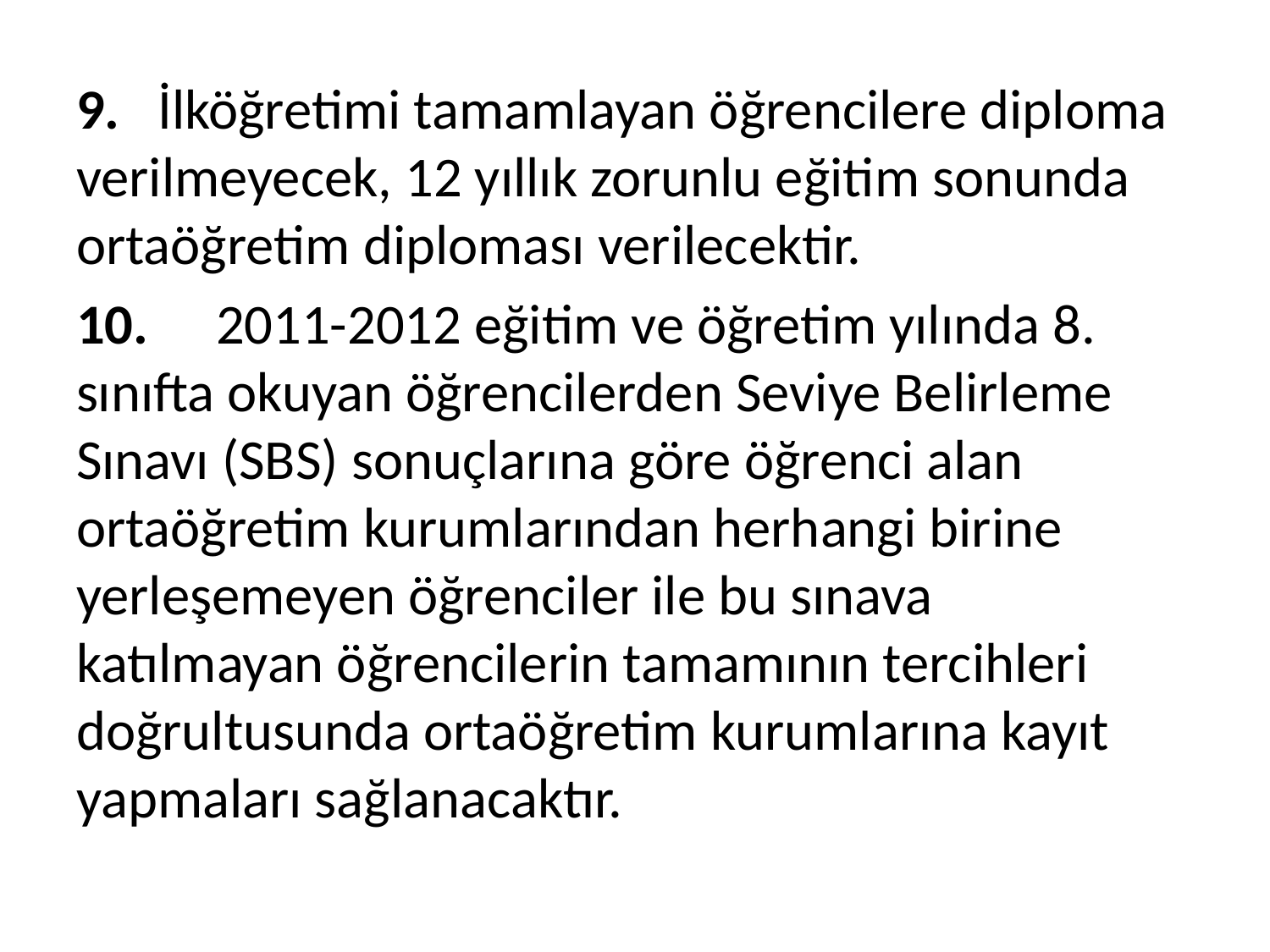

9.   İlköğretimi tamamlayan öğrencilere diploma verilmeyecek, 12 yıllık zorunlu eğitim sonunda ortaöğretim diploması verilecektir.
10.	 2011-2012 eğitim ve öğretim yılında 8. sınıfta okuyan öğrencilerden Seviye Belirleme Sınavı (SBS) sonuçlarına göre öğrenci alan ortaöğretim kurumlarından herhangi birine yerleşemeyen öğrenciler ile bu sınava katılmayan öğrencilerin tamamının tercihleri doğrultusunda ortaöğretim kurumlarına kayıt yapmaları sağlanacaktır.